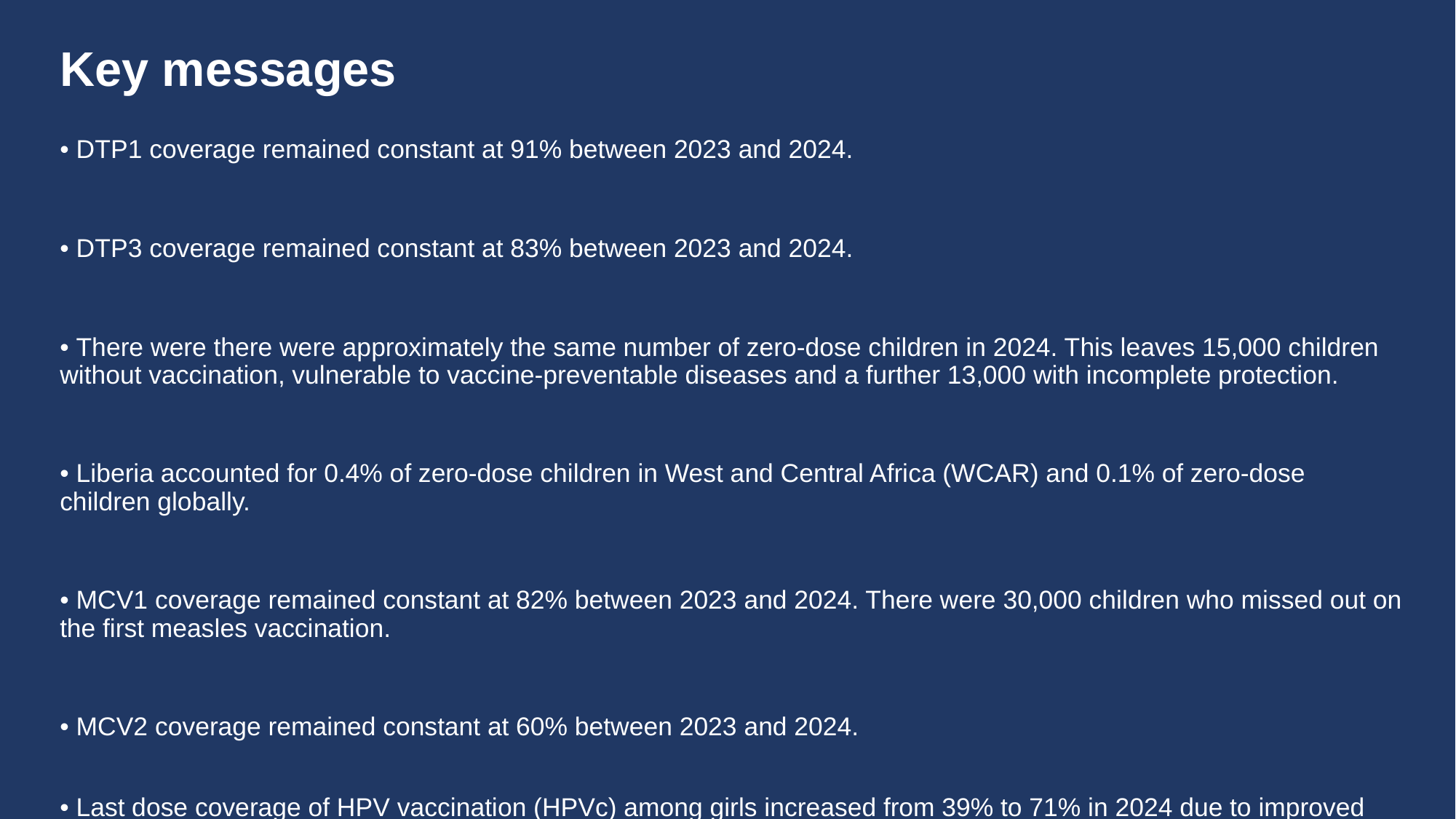

# Key messages
• DTP1 coverage remained constant at 91% between 2023 and 2024.

• DTP3 coverage remained constant at 83% between 2023 and 2024.

• There were there were approximately the same number of zero-dose children in 2024. This leaves 15,000 children without vaccination, vulnerable to vaccine-preventable diseases and a further 13,000 with incomplete protection.

• Liberia accounted for 0.4% of zero-dose children in West and Central Africa (WCAR) and 0.1% of zero-dose children globally.

• MCV1 coverage remained constant at 82% between 2023 and 2024. There were 30,000 children who missed out on the first measles vaccination.

• MCV2 coverage remained constant at 60% between 2023 and 2024.

• Last dose coverage of HPV vaccination (HPVc) among girls increased from 39% to 71% in 2024 due to improved programme performance.